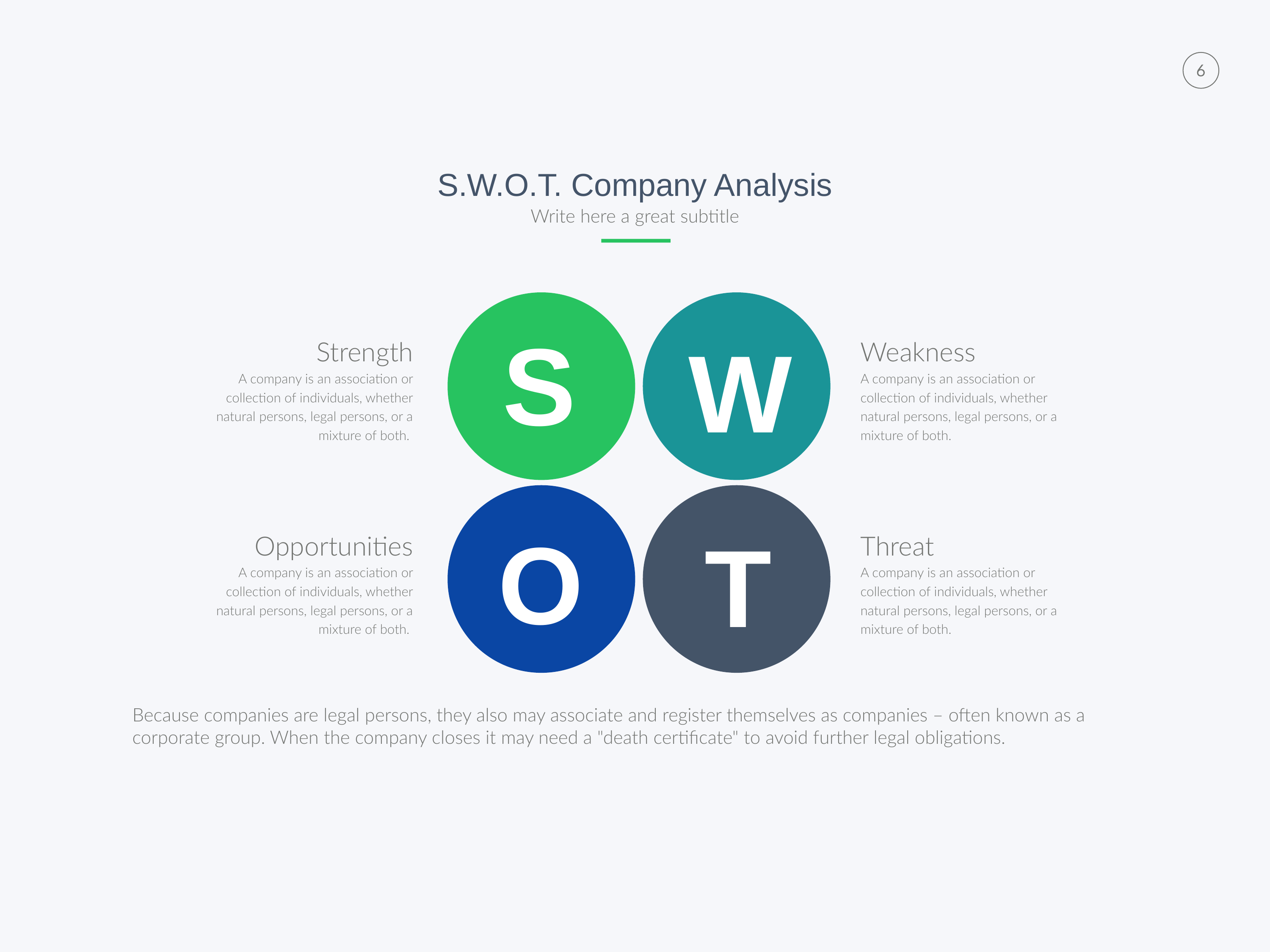

S.W.O.T. Company Analysis
Write here a great subtitle

S
W
Strength
A company is an association or collection of individuals, whether natural persons, legal persons, or a mixture of both.
Weakness
A company is an association or collection of individuals, whether natural persons, legal persons, or a mixture of both.

O
T
Opportunities
A company is an association or collection of individuals, whether natural persons, legal persons, or a mixture of both.
Threat
A company is an association or collection of individuals, whether natural persons, legal persons, or a mixture of both.
Because companies are legal persons, they also may associate and register themselves as companies – often known as a corporate group. When the company closes it may need a "death certificate" to avoid further legal obligations.